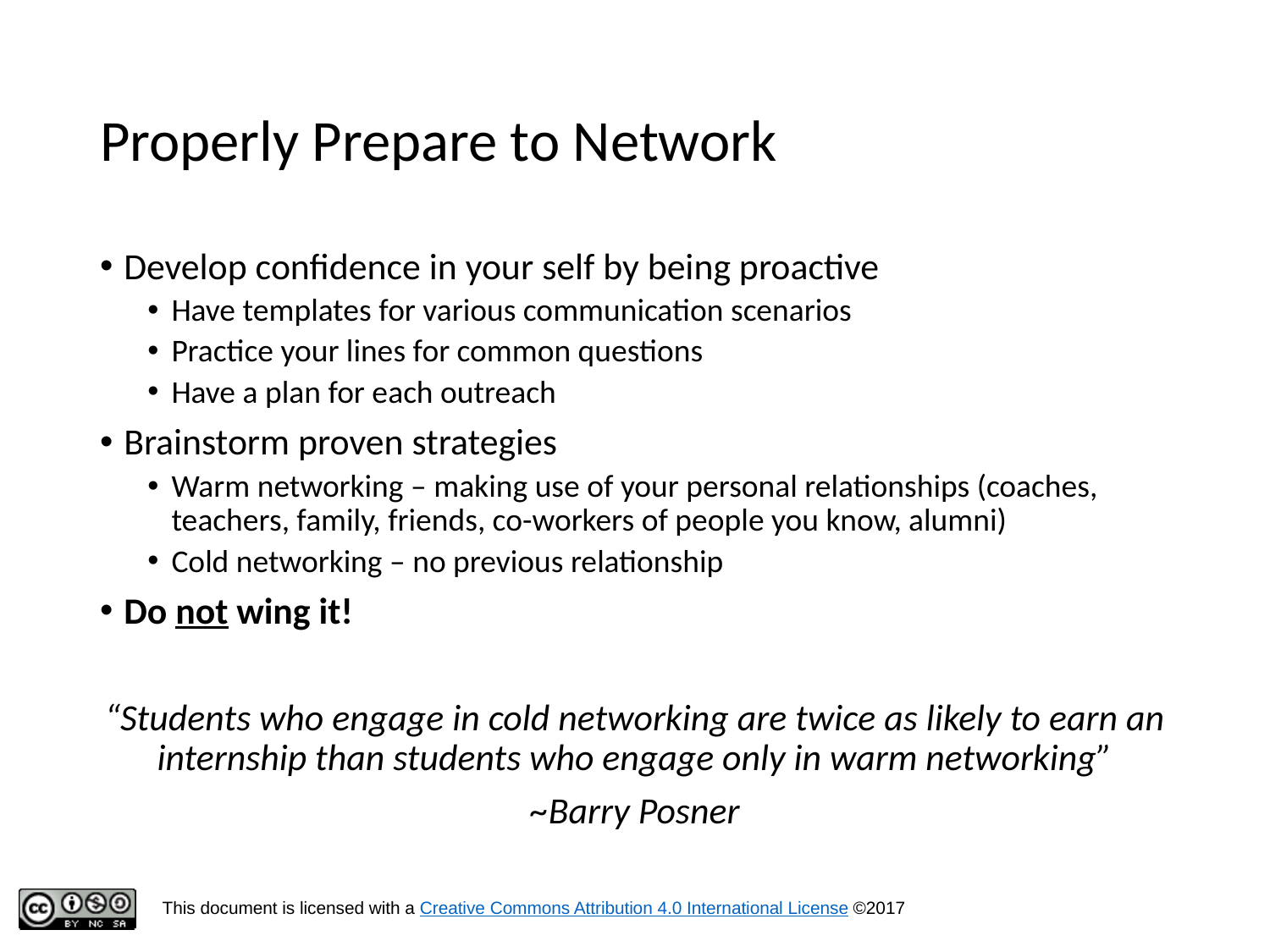

# Properly Prepare to Network
Develop confidence in your self by being proactive
Have templates for various communication scenarios
Practice your lines for common questions
Have a plan for each outreach
Brainstorm proven strategies
Warm networking – making use of your personal relationships (coaches, teachers, family, friends, co-workers of people you know, alumni)
Cold networking – no previous relationship
Do not wing it!

“Students who engage in cold networking are twice as likely to earn an internship than students who engage only in warm networking”
~Barry Posner